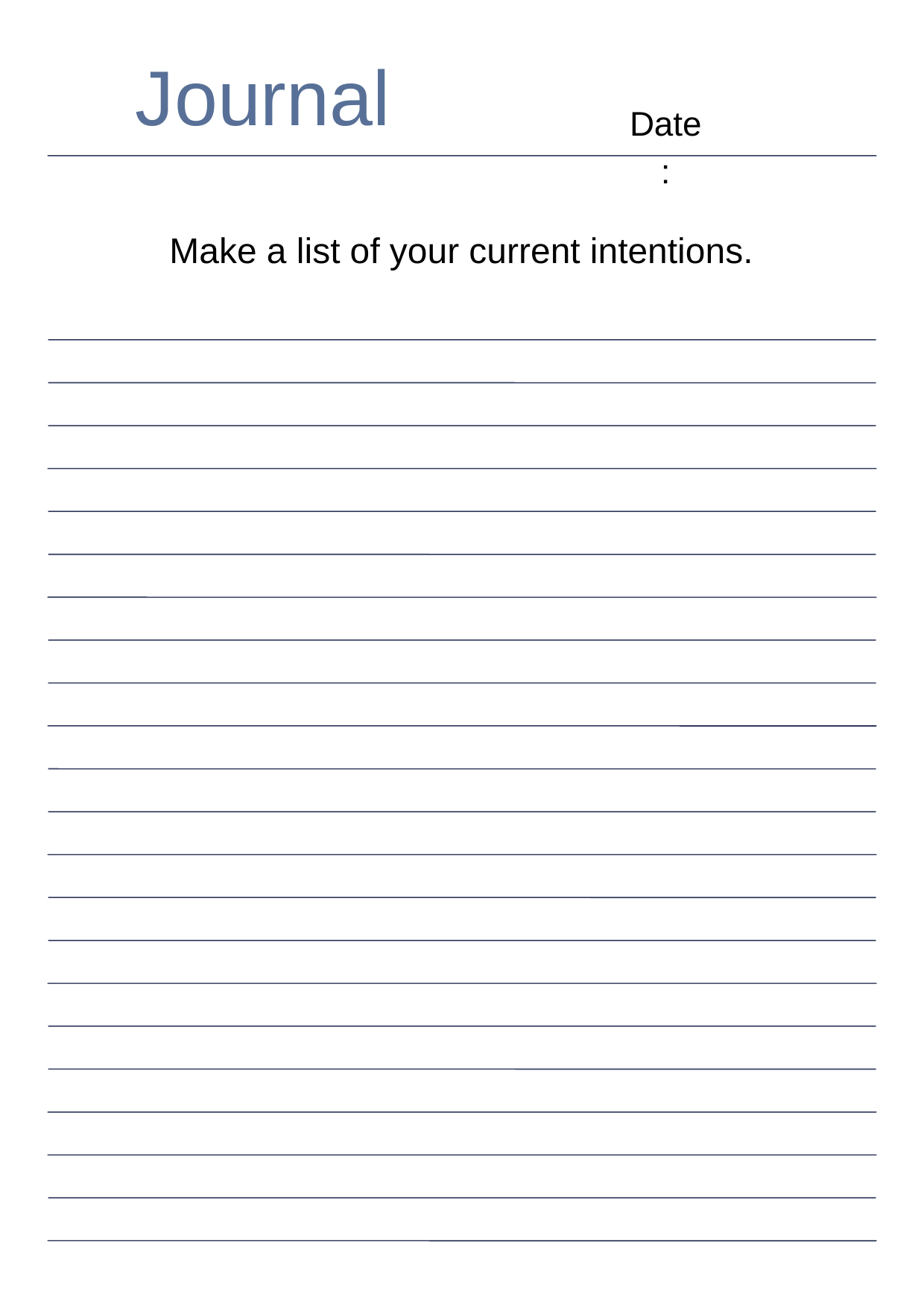

Journal
Date:

Make a list of your current intentions.